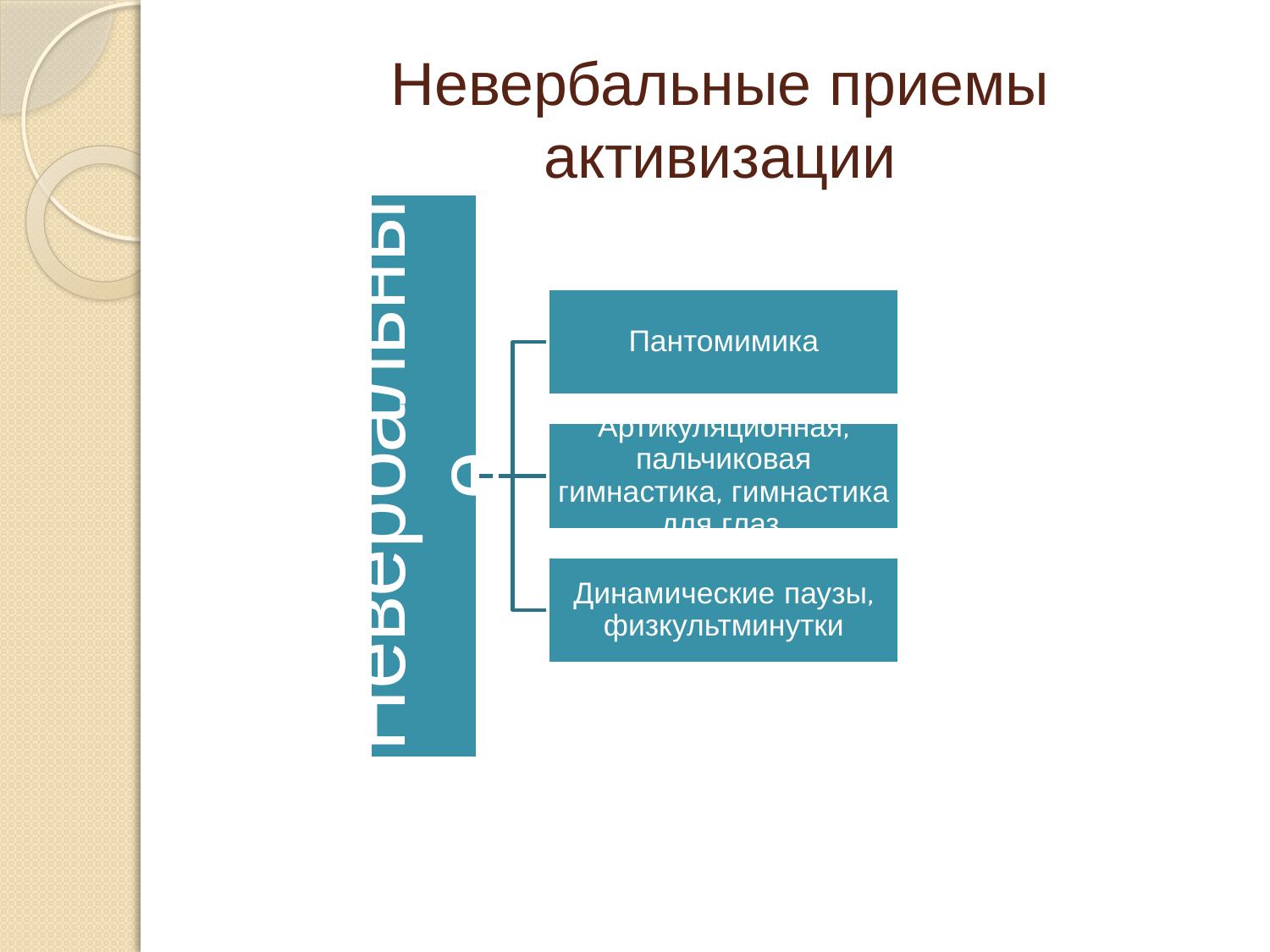

# Невербальные приемы активизации

Невербальные
Пантомимика
Артикуляционная, пальчиковая гимнастика, гимнастика для глаз.
Динамические паузы, физкультминутки